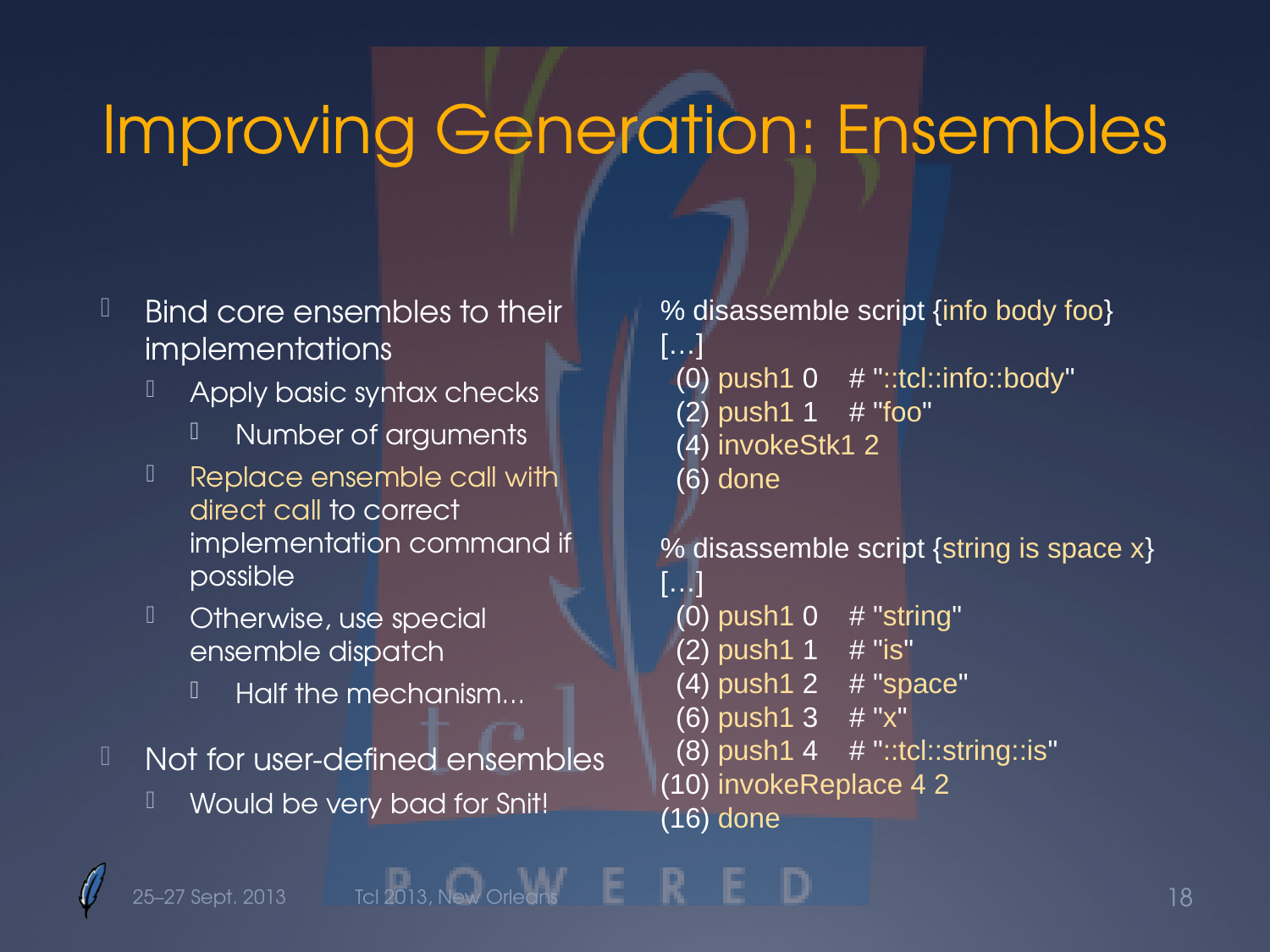

# Improving Generation: Ensembles
Bind core ensembles to their implementations
Apply basic syntax checks
Number of arguments
Replace ensemble call with direct call to correct implementation command if possible
Otherwise, use special ensemble dispatch
Half the mechanism…
Not for user-defined ensembles
Would be very bad for Snit!
% disassemble script {info body foo}
[…]
  (0) push1 0    # "::tcl::info::body"
  (2) push1 1    # "foo"
  (4) invokeStk1 2
  (6) done
% disassemble script {string is space x}
[…]
  (0) push1 0    # "string"
  (2) push1 1    # "is"
  (4) push1 2    # "space"
  (6) push1 3    # "x"
  (8) push1 4    # "::tcl::string::is"
(10) invokeReplace 4 2
(16) done

25–27 Sept. 2013
Tcl 2013, New Orleans
18